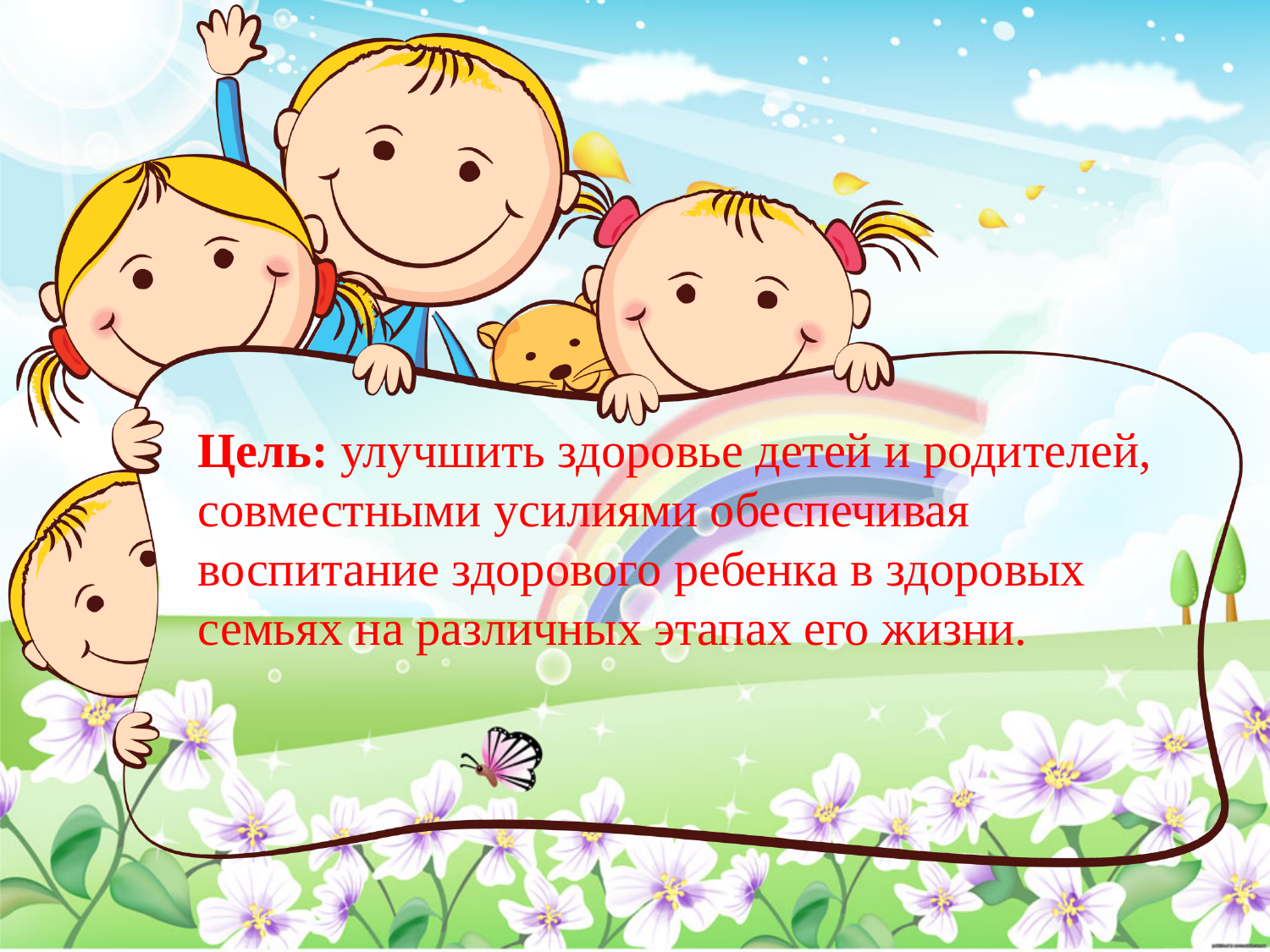

Цель: улучшить здоровье детей и родителей, совместными усилиями обеспечивая воспитание здорового ребенка в здоровых семьях на различных этапах его жизни.

#